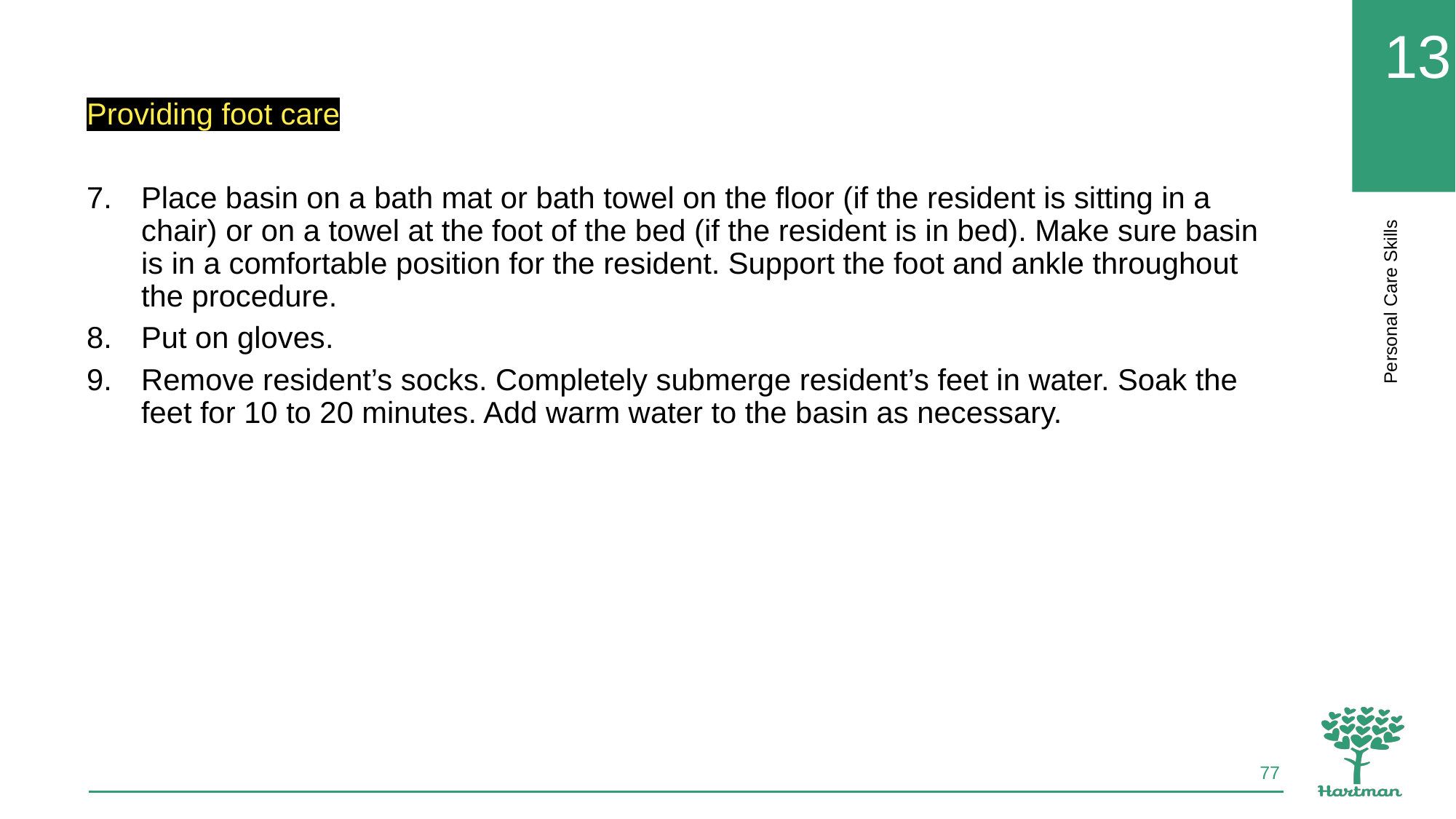

Providing foot care

Place basin on a bath mat or bath towel on the floor (if the resident is sitting in a chair) or on a towel at the foot of the bed (if the resident is in bed). Make sure basin is in a comfortable position for the resident. Support the foot and ankle throughout the procedure.
Put on gloves.
Remove resident’s socks. Completely submerge resident’s feet in water. Soak the feet for 10 to 20 minutes. Add warm water to the basin as necessary.

77